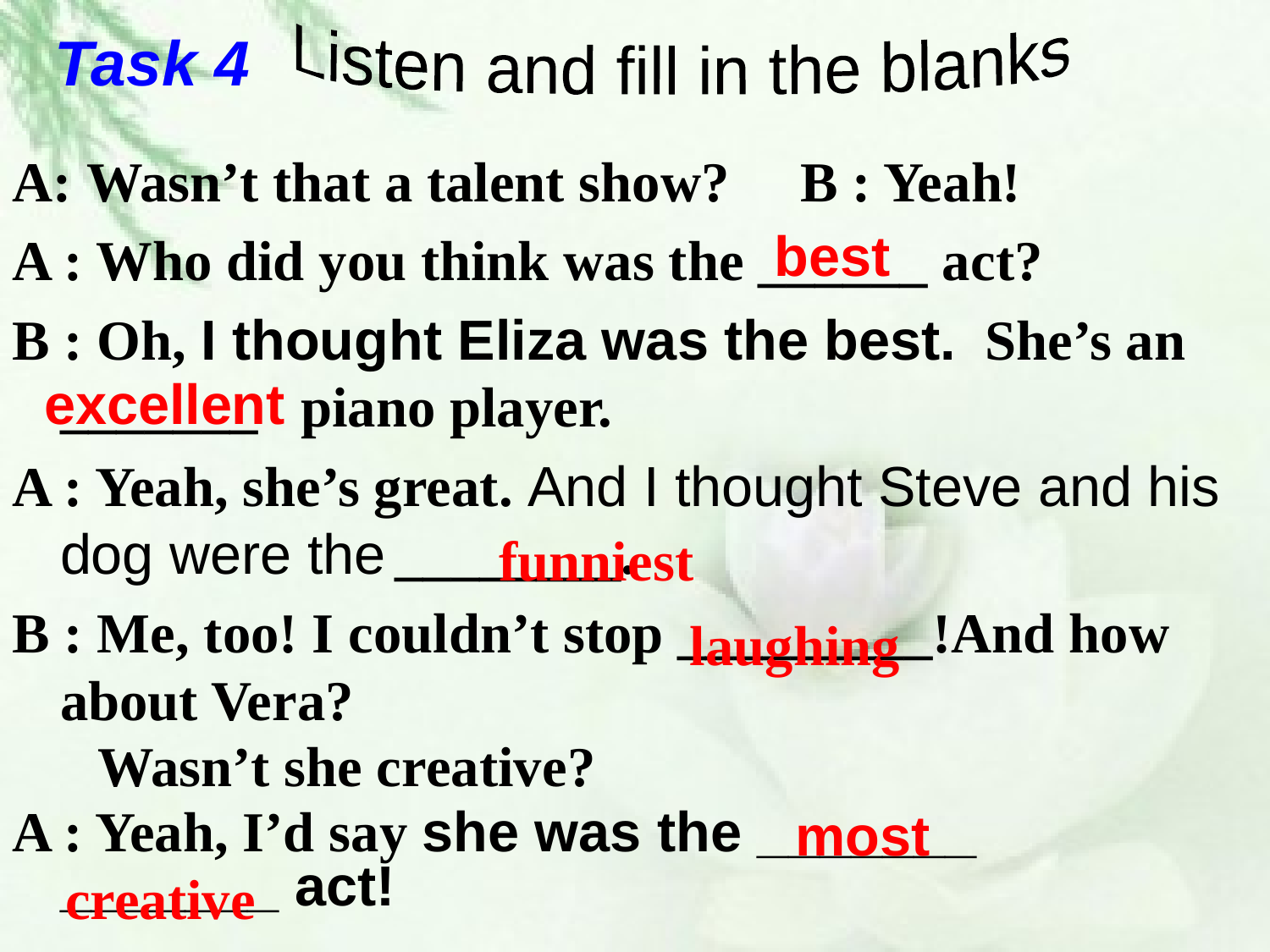

Task 4
Listen and fill in the blanks

A: Wasn’t that a talent show?     B : Yeah!
A : Who did you think was the ______ act?
B : Oh, I thought Eliza was the best.  She’s an _______   piano player.
A : Yeah, she’s great. And I thought Steve and his dog were the ________.
B : Me, too! I couldn’t stop _________!And how about Vera?
      Wasn’t she creative?
A : Yeah, I’d say she was the _______  _______ act!
best
excellent

funniest

laughing
most
creative